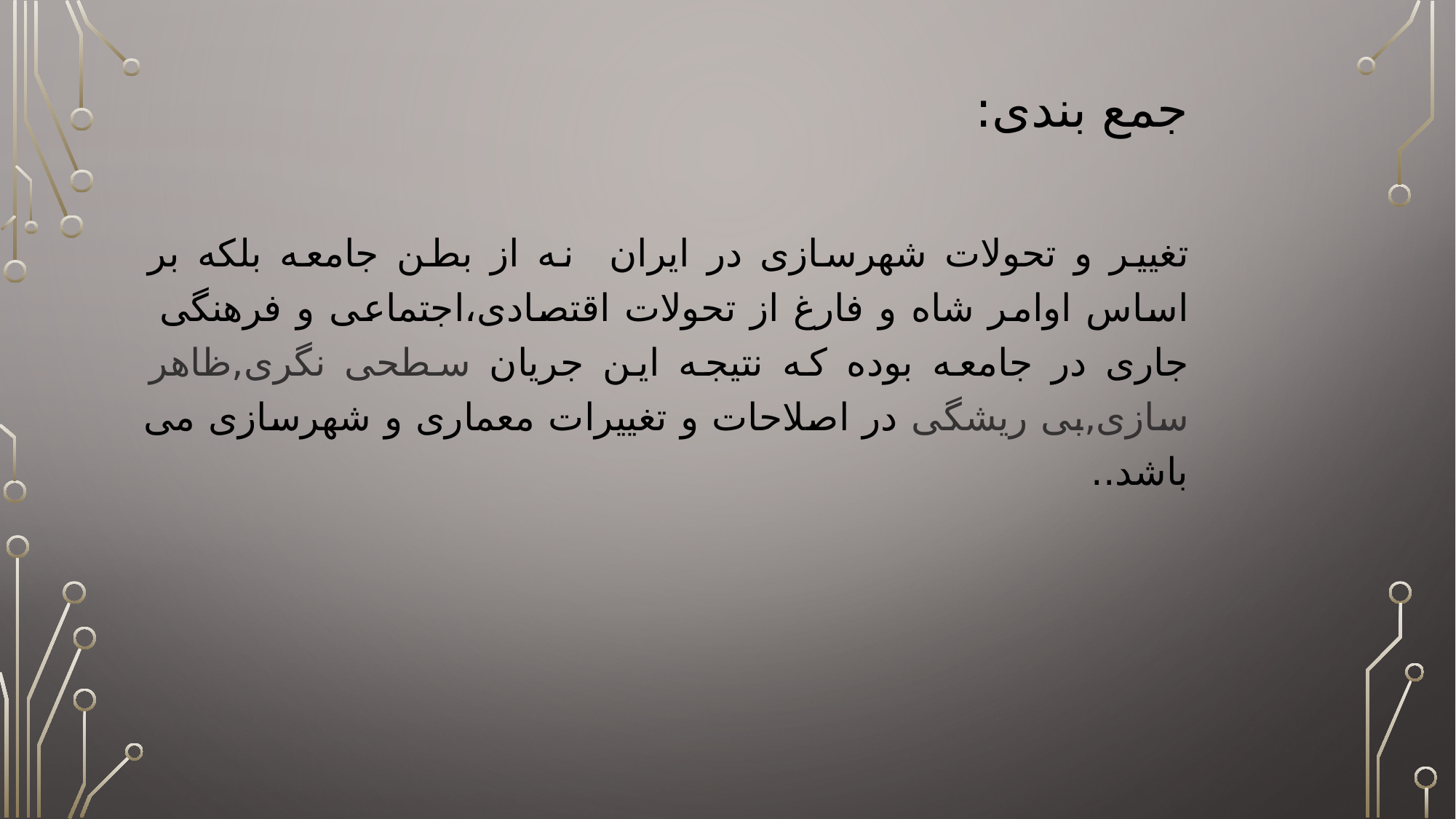

جمع بندی:

تغییر و تحولات شهرسازی در ایران  نه از بطن جامعه بلکه بر اساس اوامر شاه و فارغ از تحولات اقتصادی،اجتماعی و فرهنگی  جاری در جامعه بوده که نتیجه این جریان سطحی نگری,ظاهر سازی,بی ریشگی در اصلاحات و تغییرات معماری و شهرسازی می باشد..